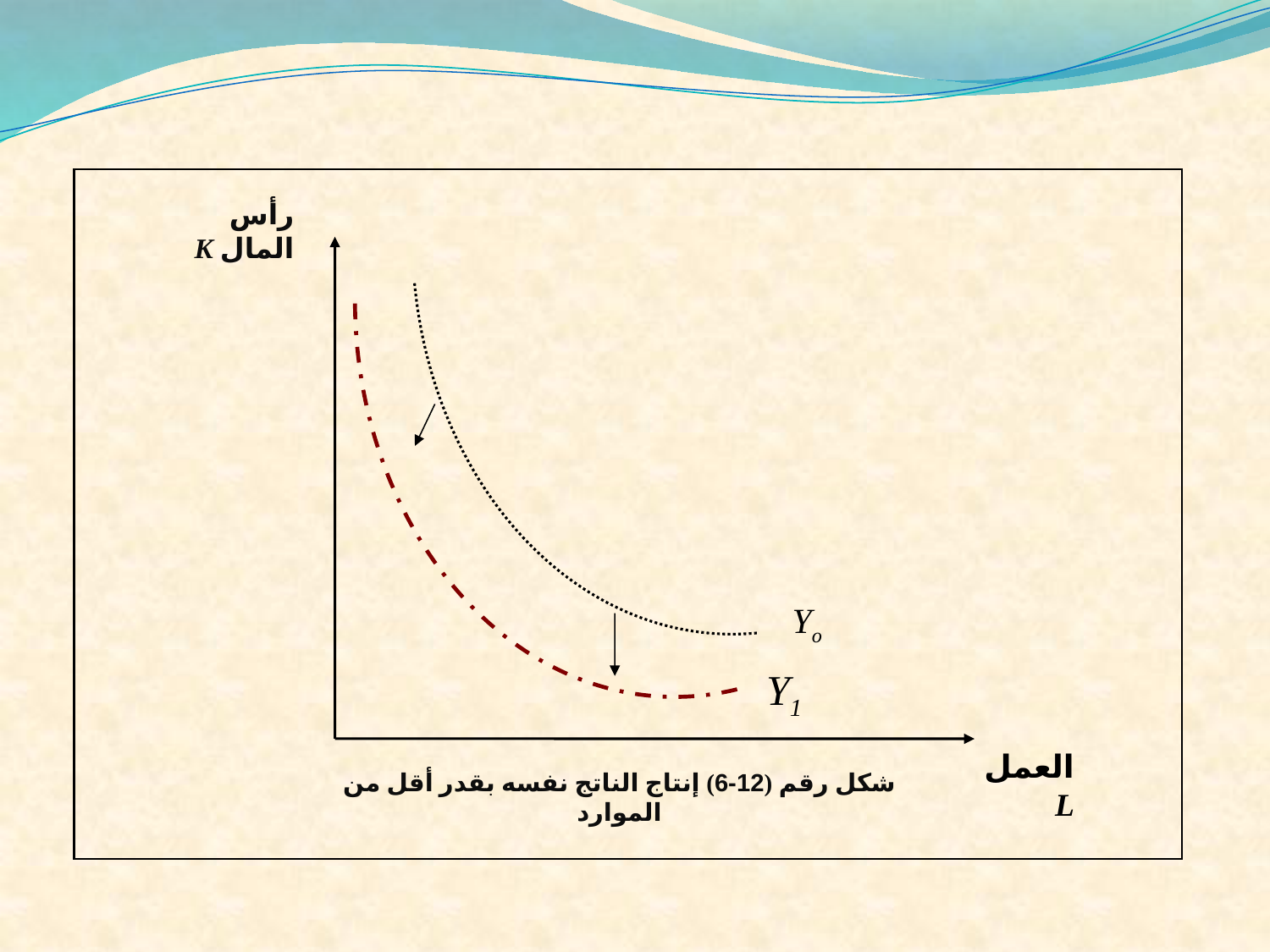

رأس المال K

Yo

Y1

العمل L
شكل رقم (12-6) إنتاج الناتج نفسه بقدر أقل من الموارد